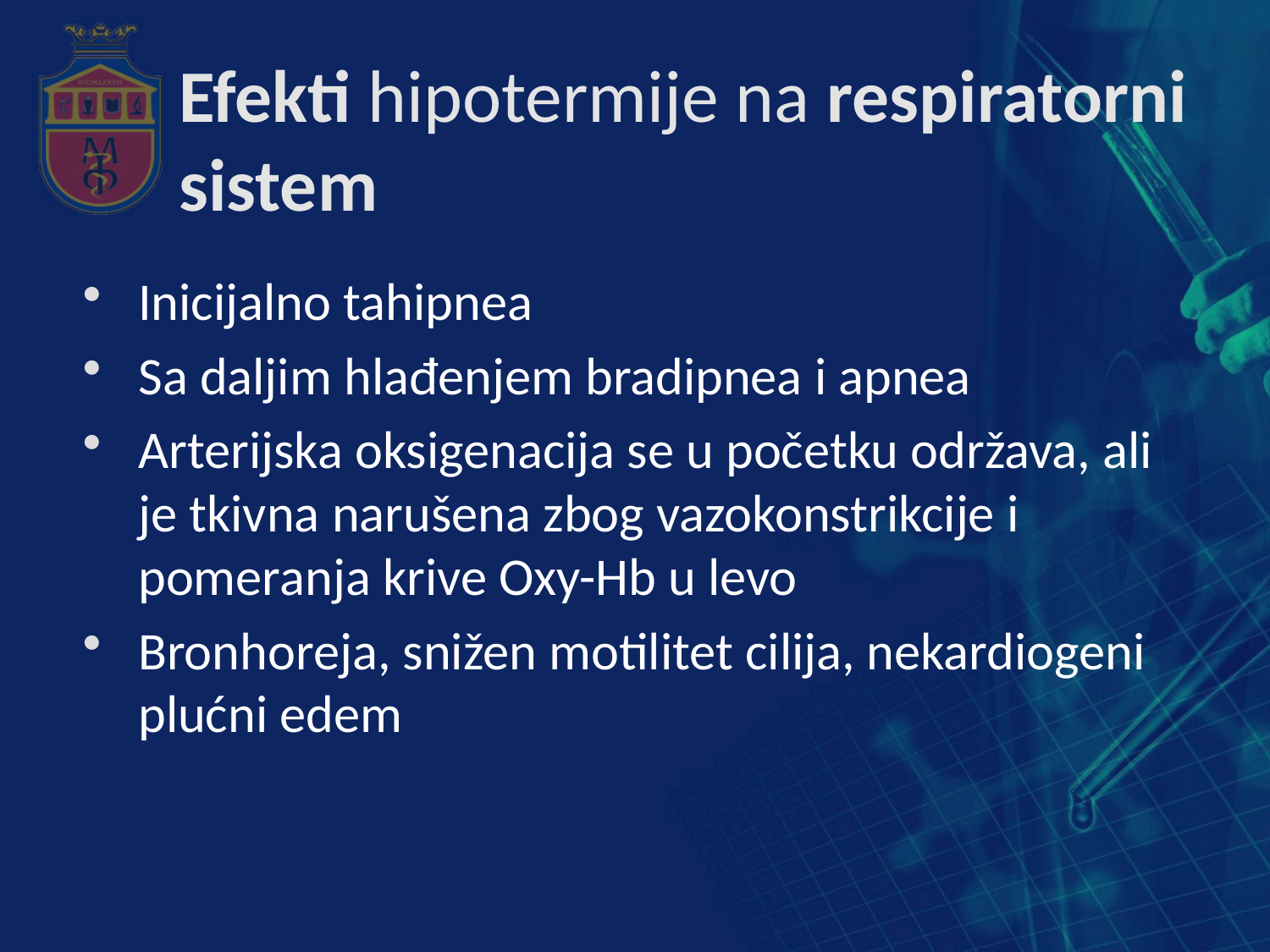

# Efekti hipotermije na respiratorni sistem
Inicijalno tahipnea
Sa daljim hlađenjem bradipnea i apnea
Arterijska oksigenacija se u početku održava, ali je tkivna narušena zbog vazokonstrikcije i pomeranja krive Oxy-Hb u levo
Bronhoreja, snižen motilitet cilija, nekardiogeni plućni edem